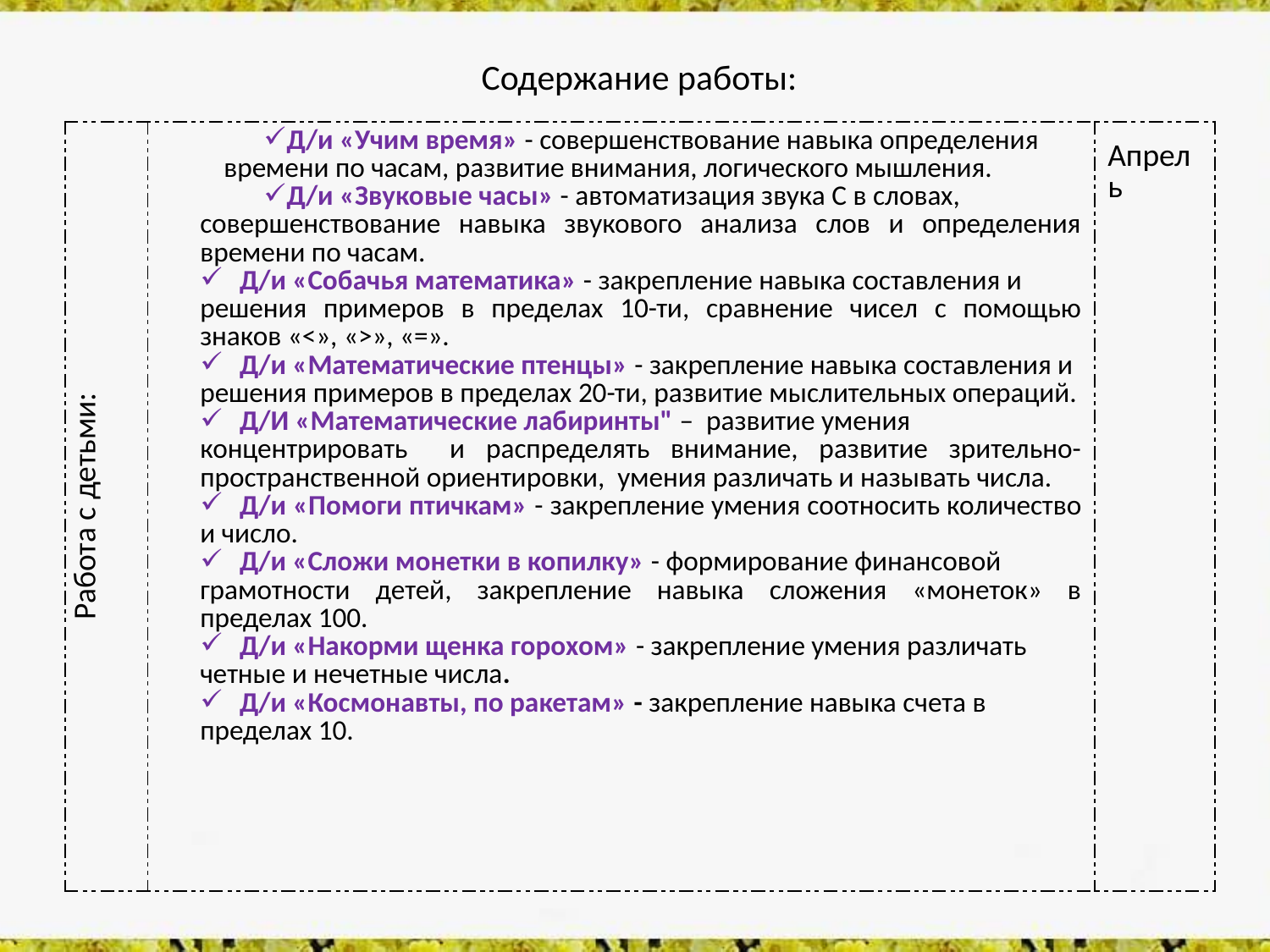

# Содержание работы:
| Работа с детьми: | Д/и «Учим время» - совершенствование навыка определения времени по часам, развитие внимания, логического мышления. Д/и «Звуковые часы» - автоматизация звука С в словах, совершенствование навыка звукового анализа слов и определения времени по часам. Д/и «Собачья математика» - закрепление навыка составления и решения примеров в пределах 10-ти, сравнение чисел с помощью знаков «<», «>», «=». Д/и «Математические птенцы» - закрепление навыка составления и решения примеров в пределах 20-ти, развитие мыслительных операций. Д/И «Математические лабиринты" – развитие умения концентрировать и распределять внимание, развитие зрительно-пространственной ориентировки, умения различать и называть числа. Д/и «Помоги птичкам» - закрепление умения соотносить количество и число. Д/и «Сложи монетки в копилку» - формирование финансовой грамотности детей, закрепление навыка сложения «монеток» в пределах 100. Д/и «Накорми щенка горохом» - закрепление умения различать четные и нечетные числа. Д/и «Космонавты, по ракетам» - закрепление навыка счета в пределах 10. | Апрель |
| --- | --- | --- |